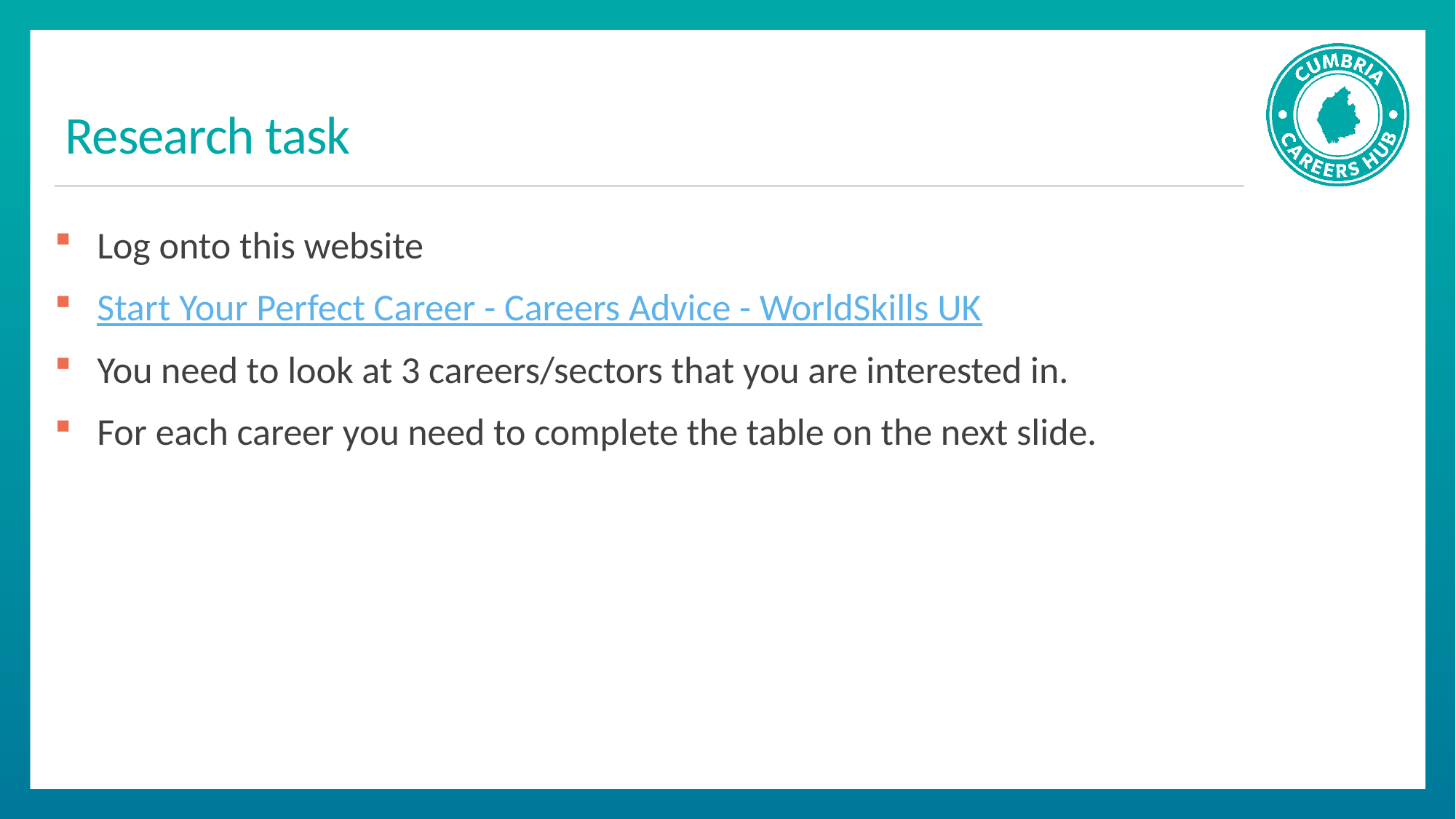

# Research task
Log onto this website
Start Your Perfect Career - Careers Advice - WorldSkills UK
You need to look at 3 careers/sectors that you are interested in.
For each career you need to complete the table on the next slide.